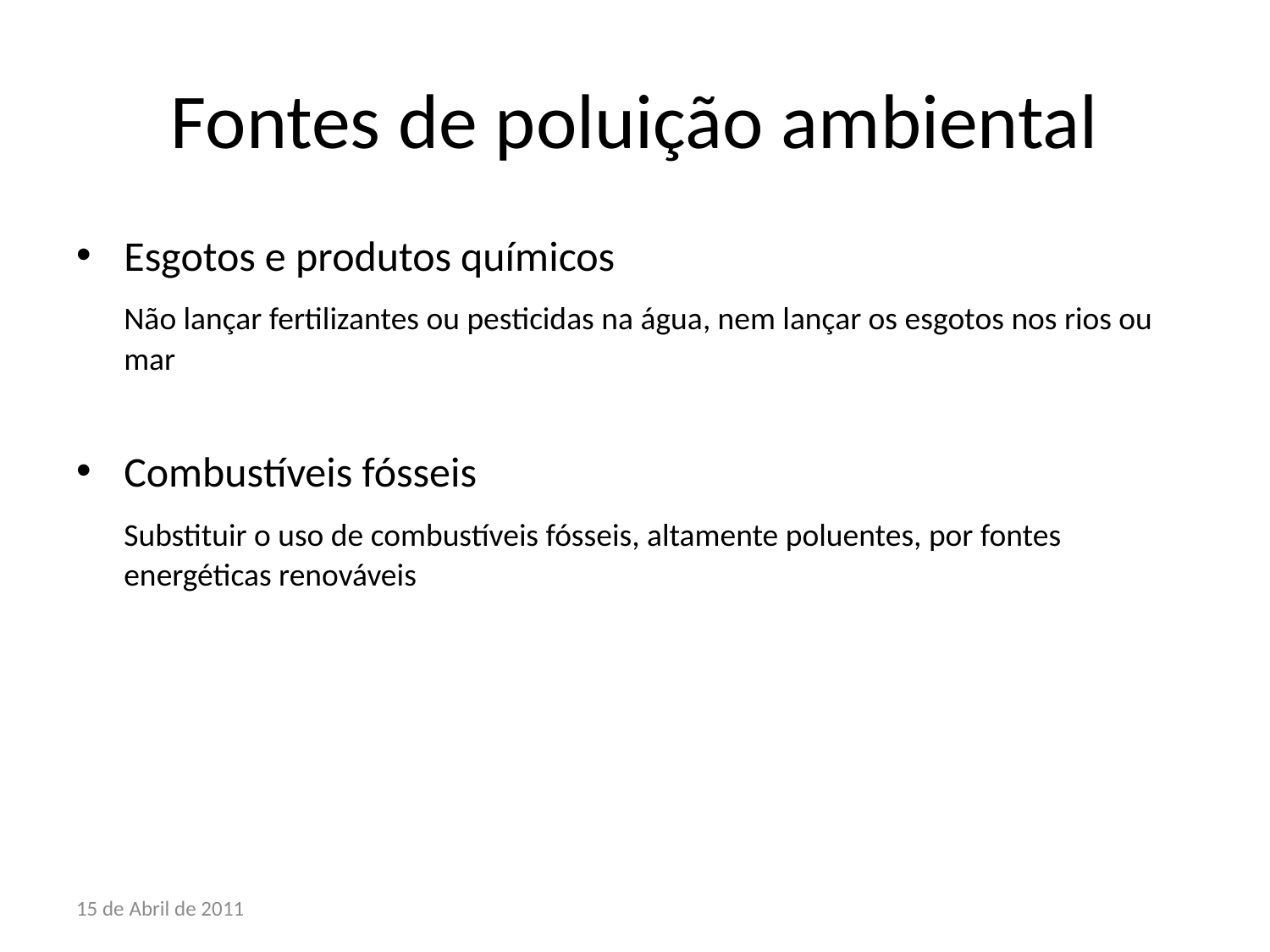

# Fontes de poluição ambiental
Esgotos e produtos químicos
	Não lançar fertilizantes ou pesticidas na água, nem lançar os esgotos nos rios ou mar

Combustíveis fósseis
	Substituir o uso de combustíveis fósseis, altamente poluentes, por fontes energéticas renováveis

15 de Abril de 2011
Proteja o Ambiente
5